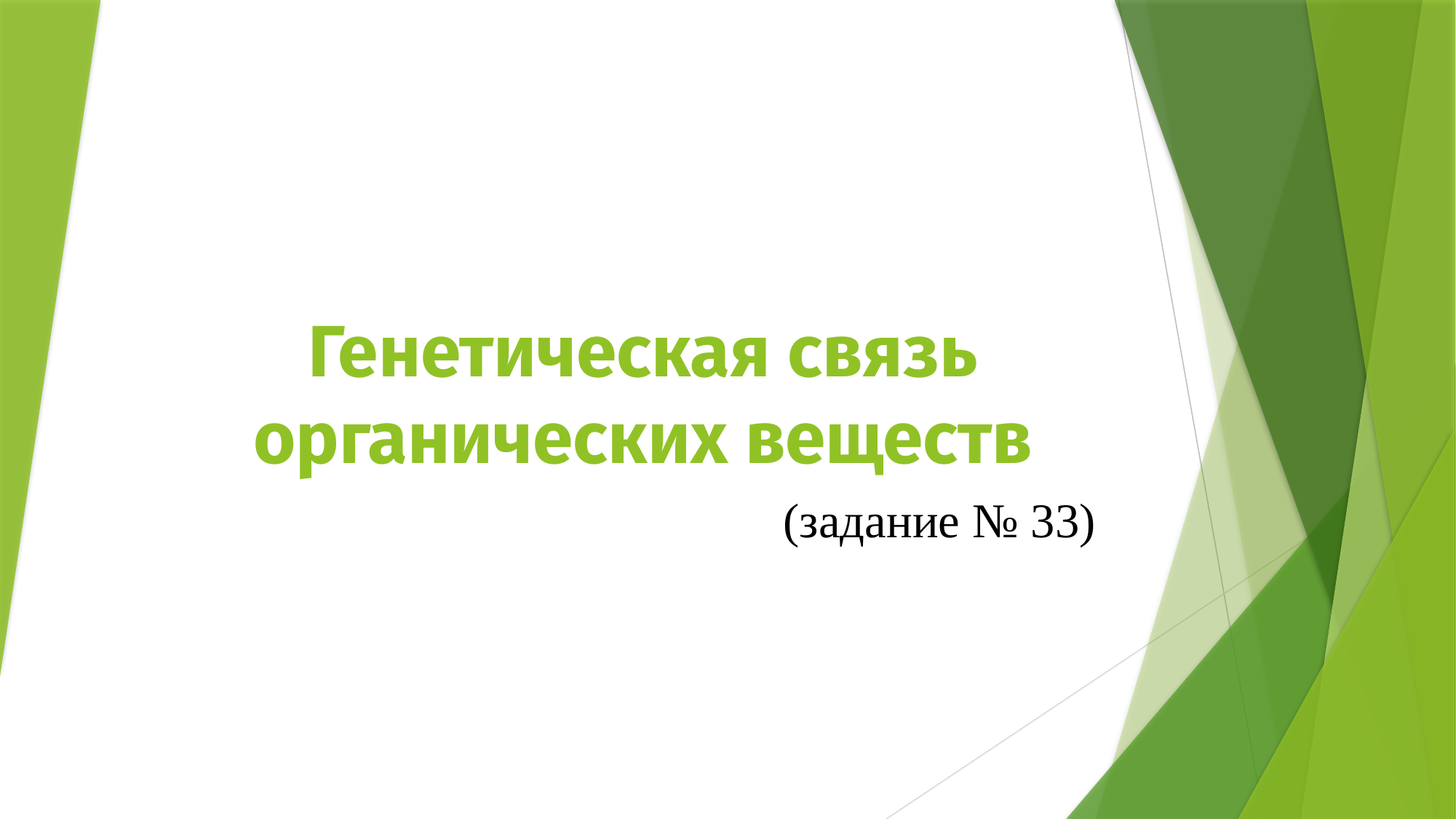

# Генетическая связь органических веществ
(задание № 33)